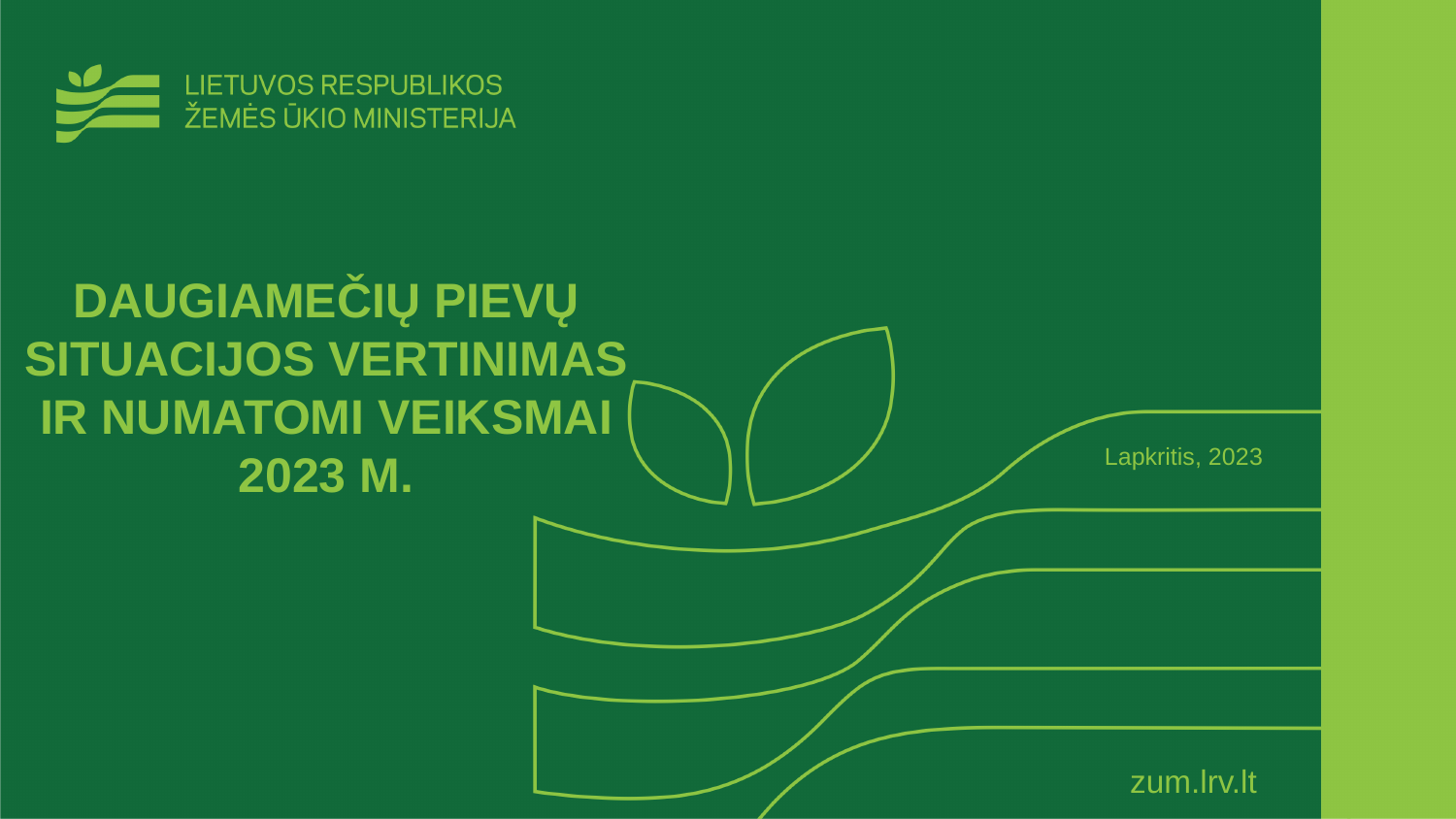

DAUGIAMEČIŲ PIEVŲ SITUACIJOS VERTINIMAS IR NUMATOMI VEIKSMAI 2023 M.
Lapkritis, 2023
zum.lrv.lt